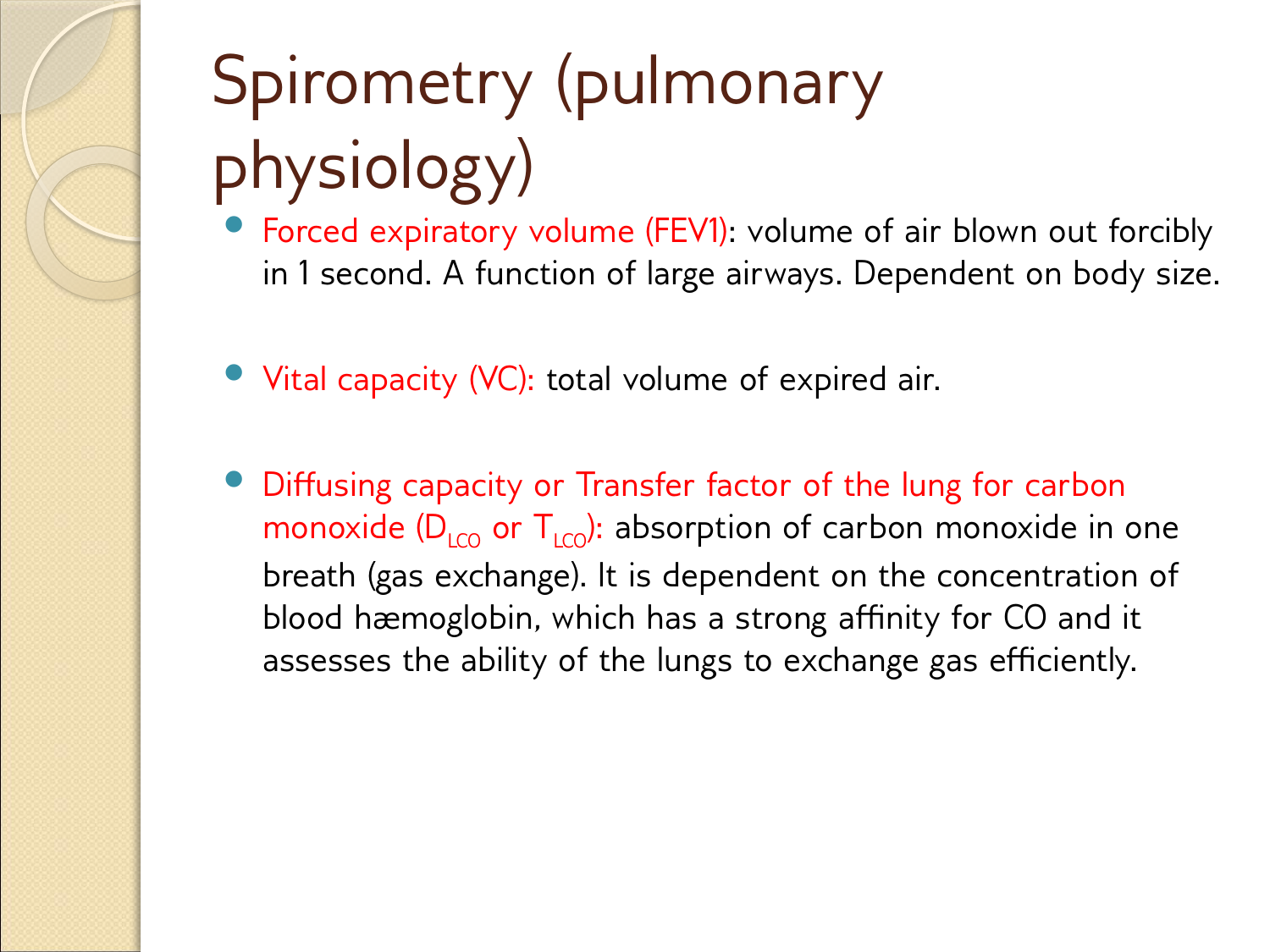

# Spirometry (pulmonary physiology)
Forced expiratory volume (FEV1): volume of air blown out forcibly in 1 second. A function of large airways. Dependent on body size.

Vital capacity (VC): total volume of expired air.

Diffusing capacity or Transfer factor of the lung for carbon monoxide (DLCO or TLCO): absorption of carbon monoxide in one breath (gas exchange). It is dependent on the concentration of blood haemoglobin, which has a strong affinity for CO and it assesses the ability of the lungs to exchange gas efficiently.